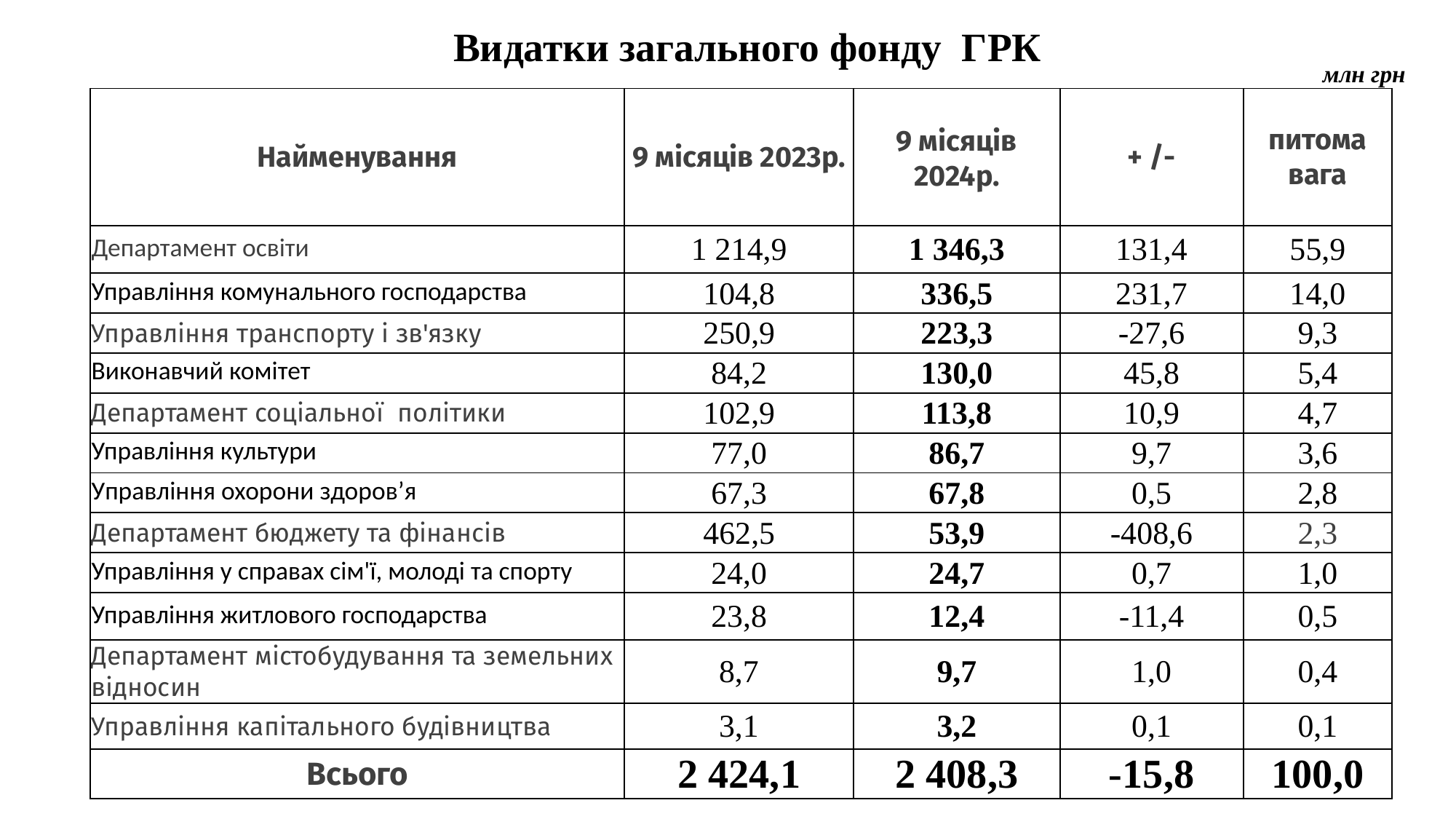

# Видатки загального фонду  ГРК

млн грн
| Найменування | 9 місяців 2023р. | 9 місяців 2024р. | + /- | питома вага |
| --- | --- | --- | --- | --- |
| Департамент освіти | 1 214,9 | 1 346,3 | 131,4 | 55,9 |
| Управління комунального господарства | 104,8 | 336,5 | 231,7 | 14,0 |
| Управління транспорту і зв'язку | 250,9 | 223,3 | -27,6 | 9,3 |
| Виконавчий комітет | 84,2 | 130,0 | 45,8 | 5,4 |
| Департамент соціальної політики | 102,9 | 113,8 | 10,9 | 4,7 |
| Управління культури | 77,0 | 86,7 | 9,7 | 3,6 |
| Управління охорони здоров’я | 67,3 | 67,8 | 0,5 | 2,8 |
| Департамент бюджету та фінансів | 462,5 | 53,9 | -408,6 | 2,3 |
| Управління у справах сім'ї, молоді та спорту | 24,0 | 24,7 | 0,7 | 1,0 |
| Управління житлового господарства | 23,8 | 12,4 | -11,4 | 0,5 |
| Департамент містобудування та земельних відносин | 8,7 | 9,7 | 1,0 | 0,4 |
| Управління капітального будівництва | 3,1 | 3,2 | 0,1 | 0,1 |
| Всього | 2 424,1 | 2 408,3 | -15,8 | 100,0 |